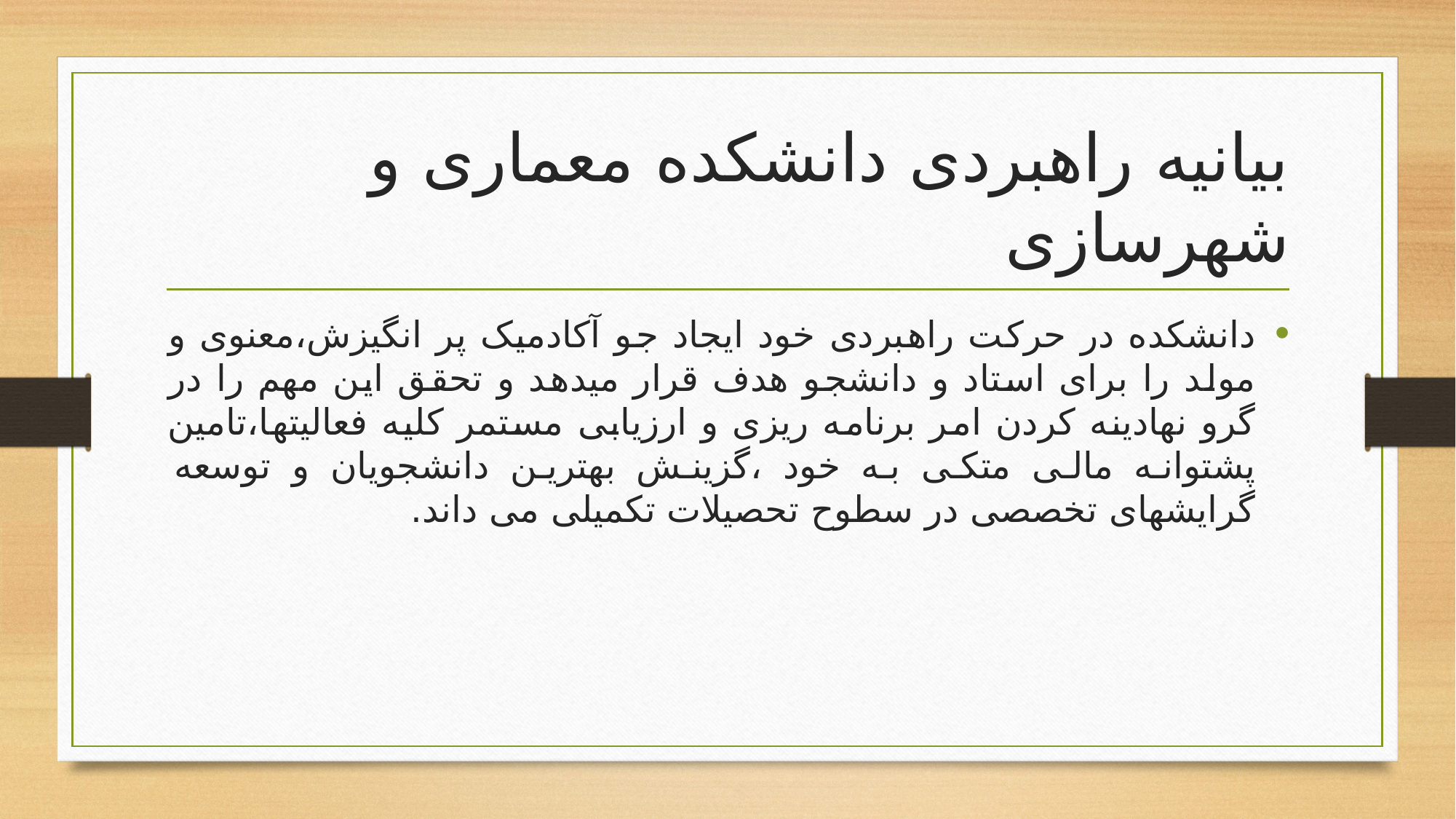

# بیانیه راهبردی دانشکده معماری و شهرسازی
دانشکده در حرکت راهبردی خود ایجاد جو آکادمیک پر انگیزش،معنوی و مولد را برای استاد و دانشجو هدف قرار میدهد و تحقق این مهم را در گرو نهادینه کردن امر برنامه ریزی و ارزیابی مستمر کلیه فعالیتها،تامین پشتوانه مالی متکی به خود ،گزینش بهترین دانشجویان و توسعه گرایشهای تخصصی در سطوح تحصیلات تکمیلی می داند.